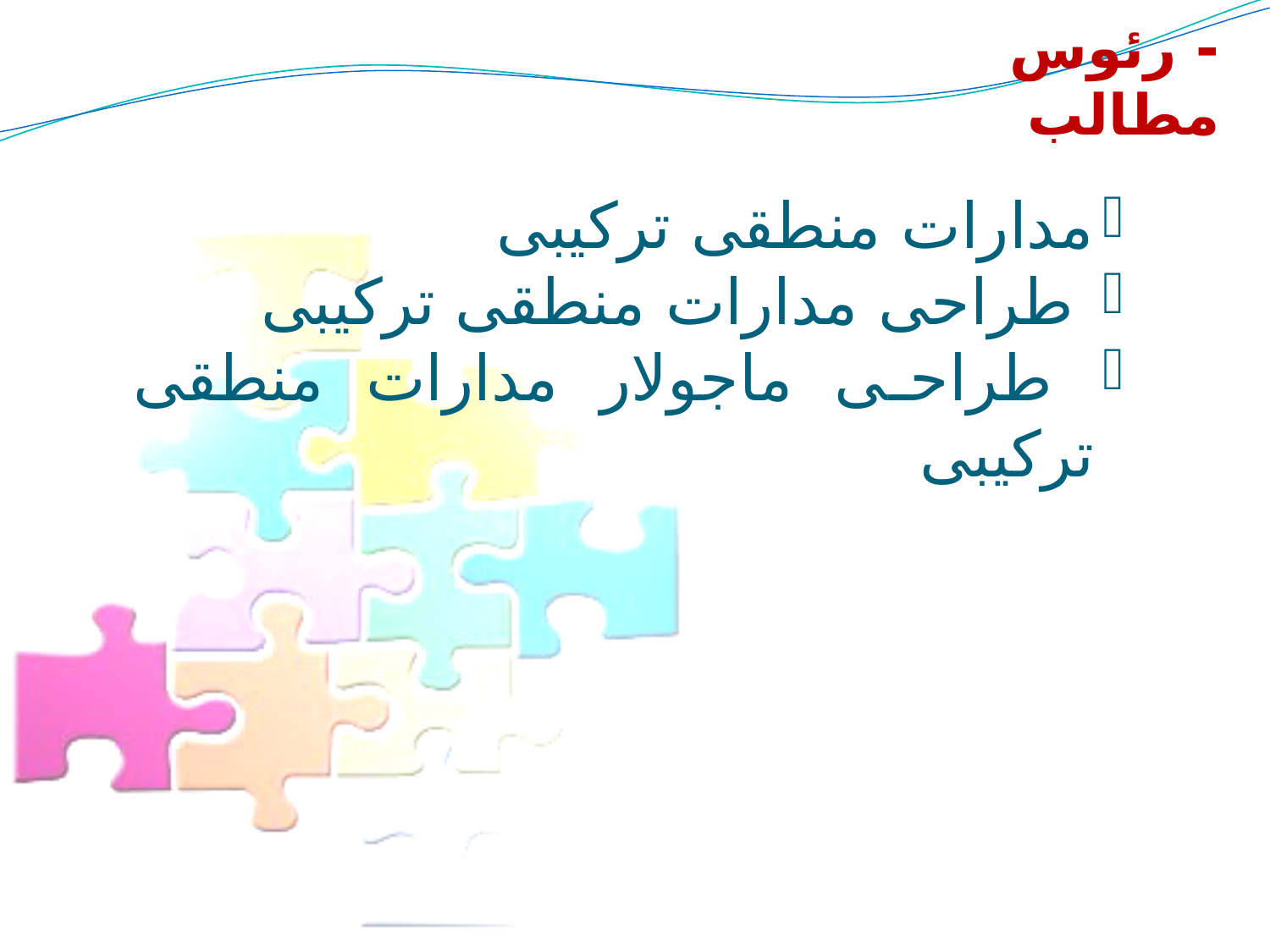

# - رئوس مطالب
مدارات منطقی ترکیبی
 طراحی مدارات منطقی ترکیبی
 طراحی ماجولار مدارات منطقی ترکیبی
2